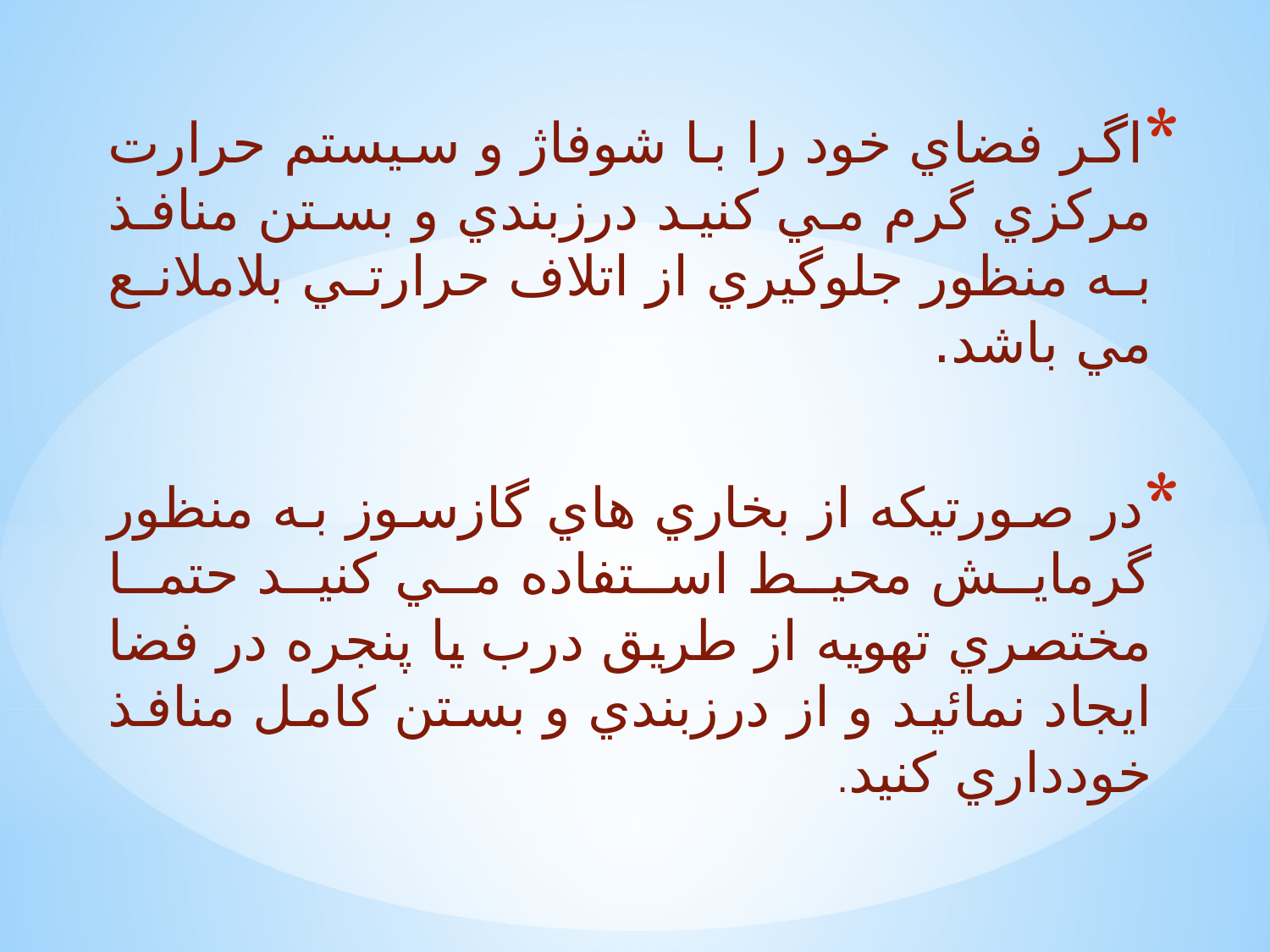

اگر فضاي خود را با شوفاژ و سيستم حرارت مركزي گرم مي كنيد درزبندي و بستن منافذ به منظور جلوگيري از اتلاف حرارتي بلاملانع مي باشد.

در صورتيكه از بخاري هاي گازسوز به منظور گرمايش محيط استفاده مي كنيد حتما مختصري تهويه از طريق درب يا پنجره در فضا ايجاد نمائيد و از درزبندي و بستن كامل منافذ خودداري كنيد.